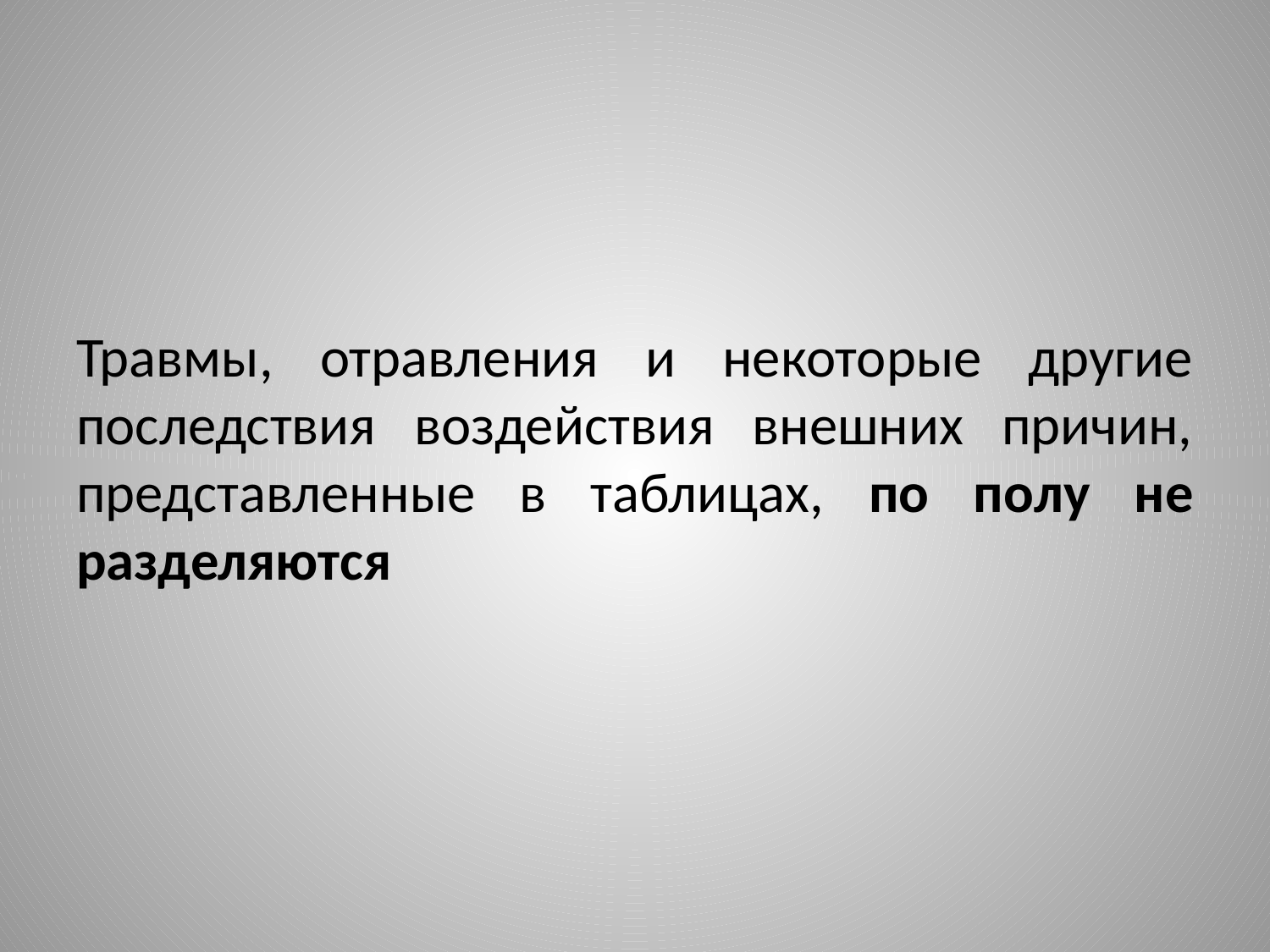

Травмы, отравления и некоторые другие последствия воздействия внешних причин, представленные в таблицах, по полу не разделяются